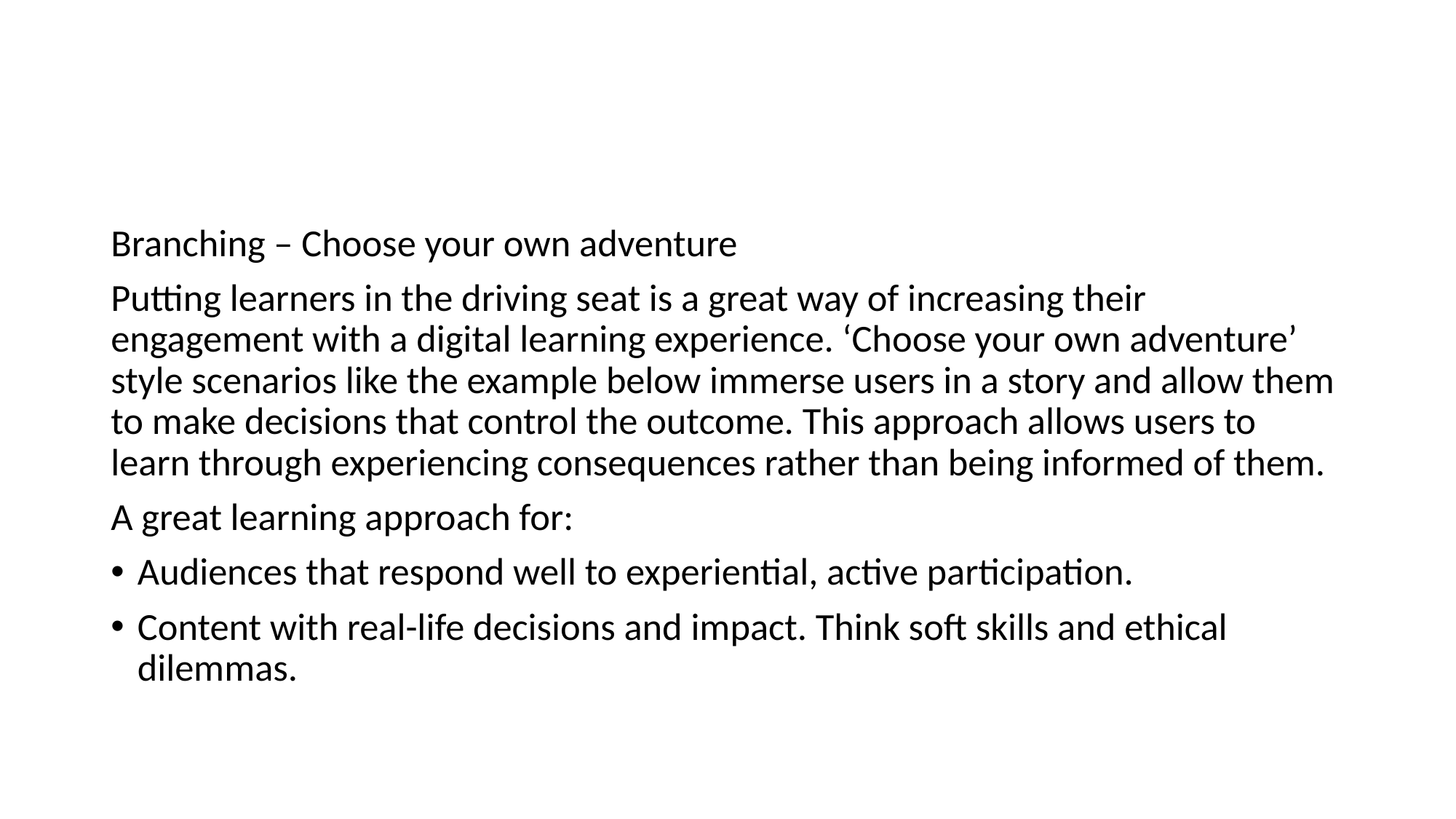

#
Branching – Choose your own adventure
Putting learners in the driving seat is a great way of increasing their engagement with a digital learning experience. ‘Choose your own adventure’ style scenarios like the example below immerse users in a story and allow them to make decisions that control the outcome. This approach allows users to learn through experiencing consequences rather than being informed of them.
A great learning approach for:
Audiences that respond well to experiential, active participation.
Content with real-life decisions and impact. Think soft skills and ethical dilemmas.